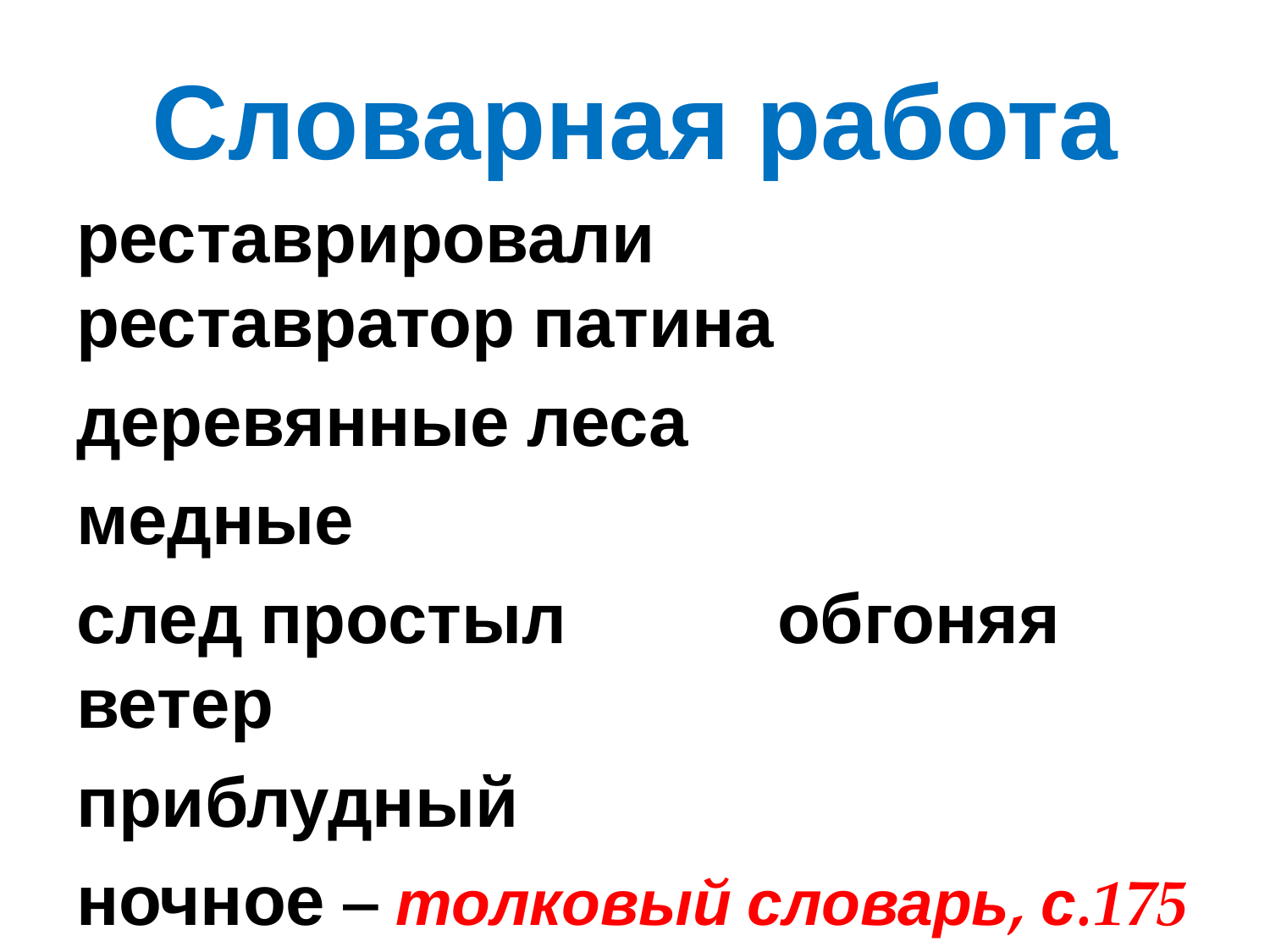

# Словарная работа
реставрировали        реставратор патина
деревянные леса
медные
след простыл            обгоняя ветер
приблудный
ночное – толковый словарь, с.175